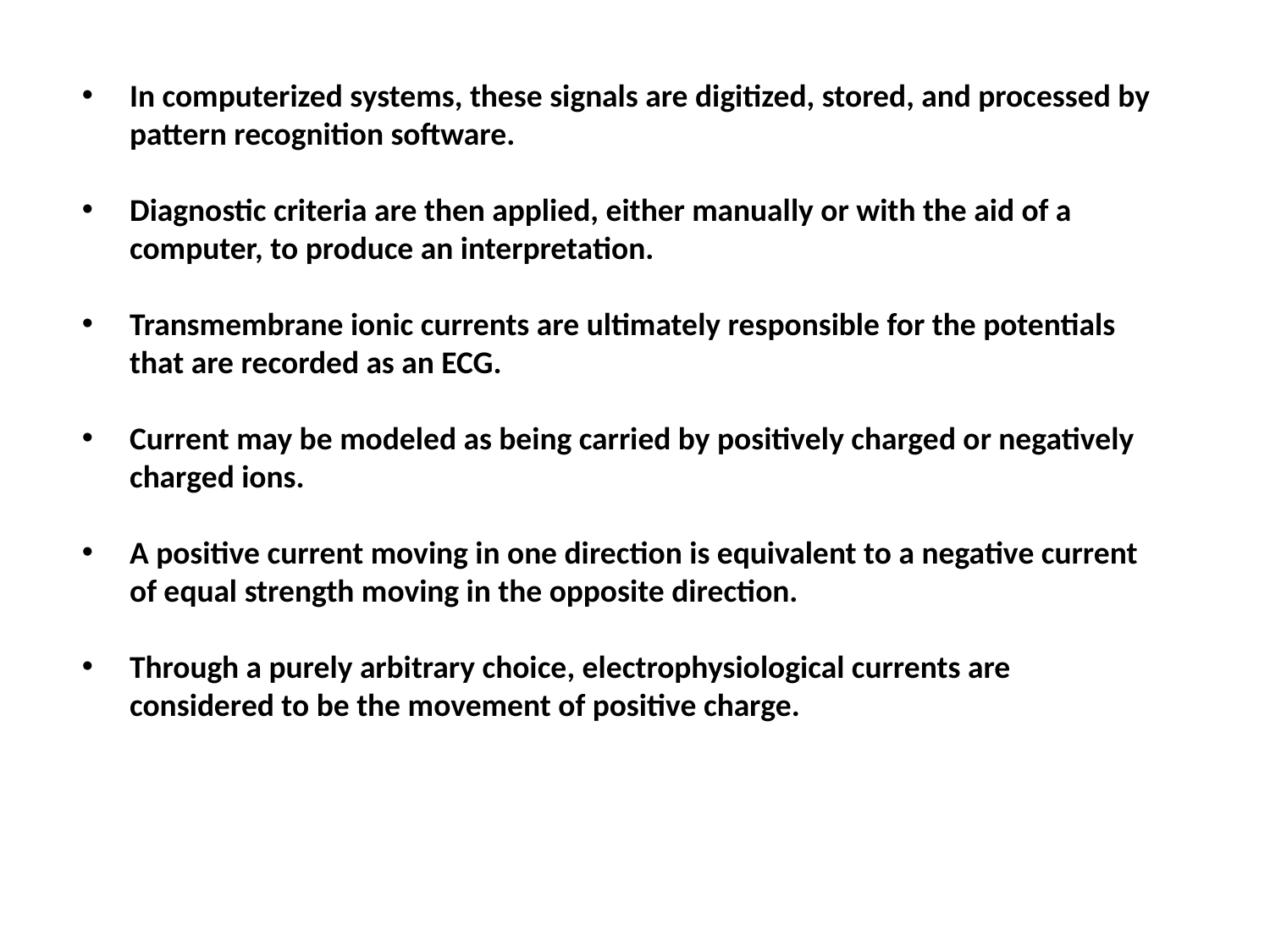

In computerized systems, these signals are digitized, stored, and processed by pattern recognition software.

Diagnostic criteria are then applied, either manually or with the aid of a computer, to produce an interpretation.

Transmembrane ionic currents are ultimately responsible for the potentials that are recorded as an ECG.

Current may be modeled as being carried by positively charged or negatively charged ions.

A positive current moving in one direction is equivalent to a negative current of equal strength moving in the opposite direction.

Through a purely arbitrary choice, electrophysiological currents are considered to be the movement of positive charge.